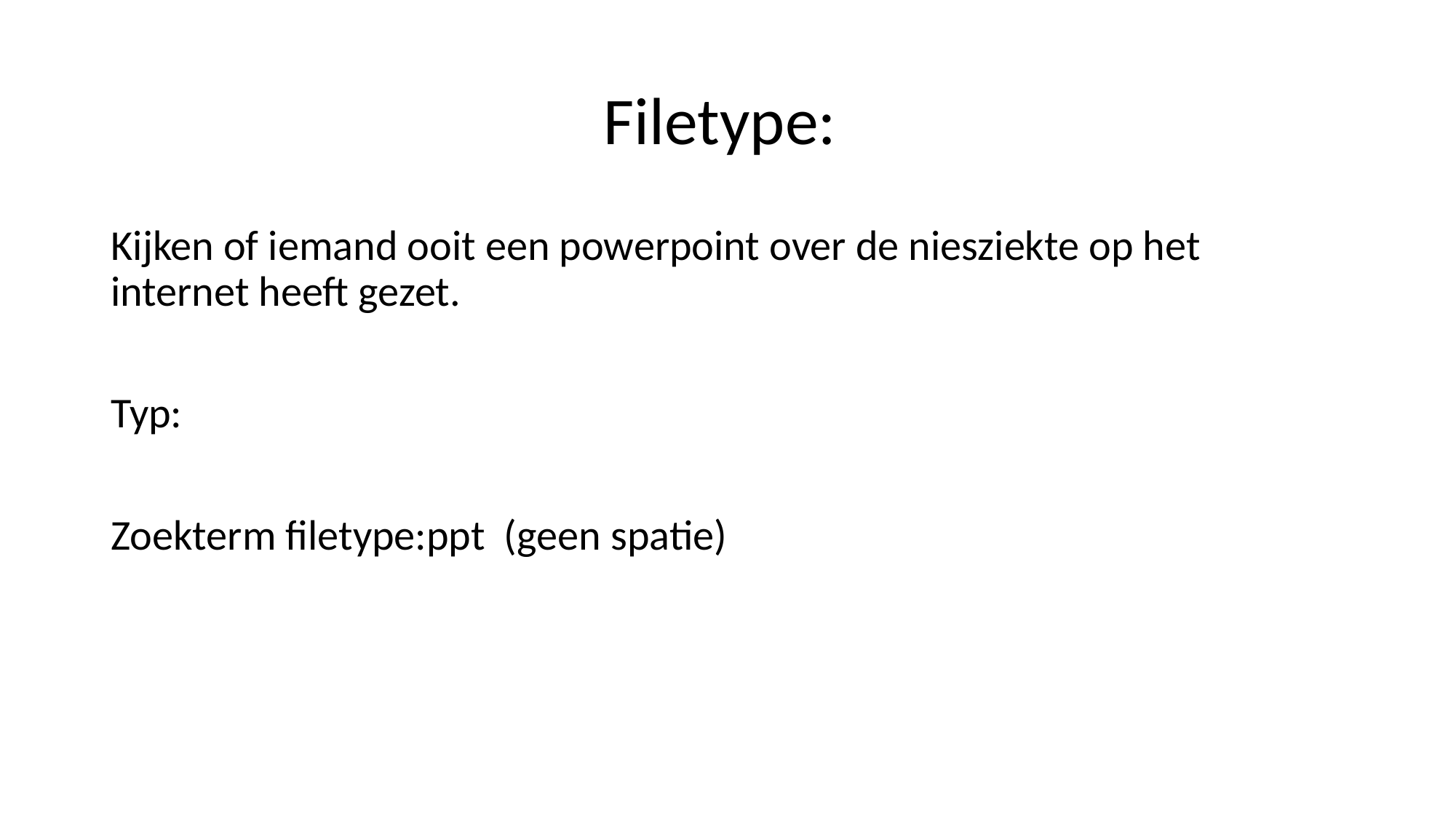

# Filetype:
Kijken of iemand ooit een powerpoint over de niesziekte op het internet heeft gezet.

Typ:

Zoekterm filetype:ppt  (geen spatie)